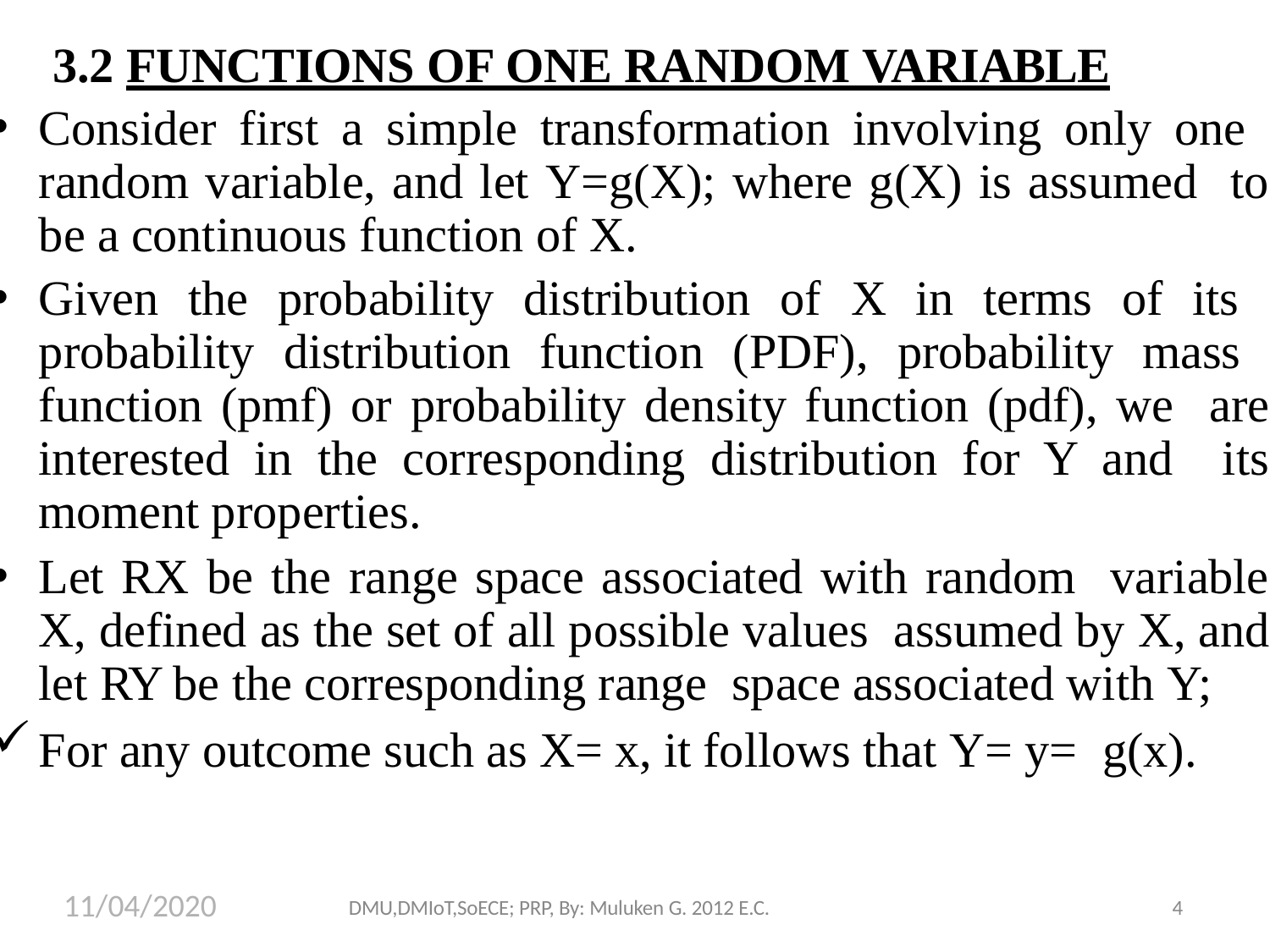

3.2 FUNCTIONS OF ONE RANDOM VARIABLE
Consider first a simple transformation involving only one  random variable, and let Y=g(X); where g(X) is assumed  to be a continuous function of X.
Given the probability distribution of X in terms of its  probability distribution function (PDF), probability mass  function (pmf) or probability density function (pdf), we  are interested in the corresponding distribution for Y and  its moment properties.
Let RX be the range space associated with random  variable X, defined as the set of all possible values  assumed by X, and let RY be the corresponding range  space associated with Y;
For any outcome such as X= x, it follows that Y= y=  g(x).
11/04/2020
DMU,DMIoT,SoECE; PRP, By: Muluken G. 2012 E.C.
4